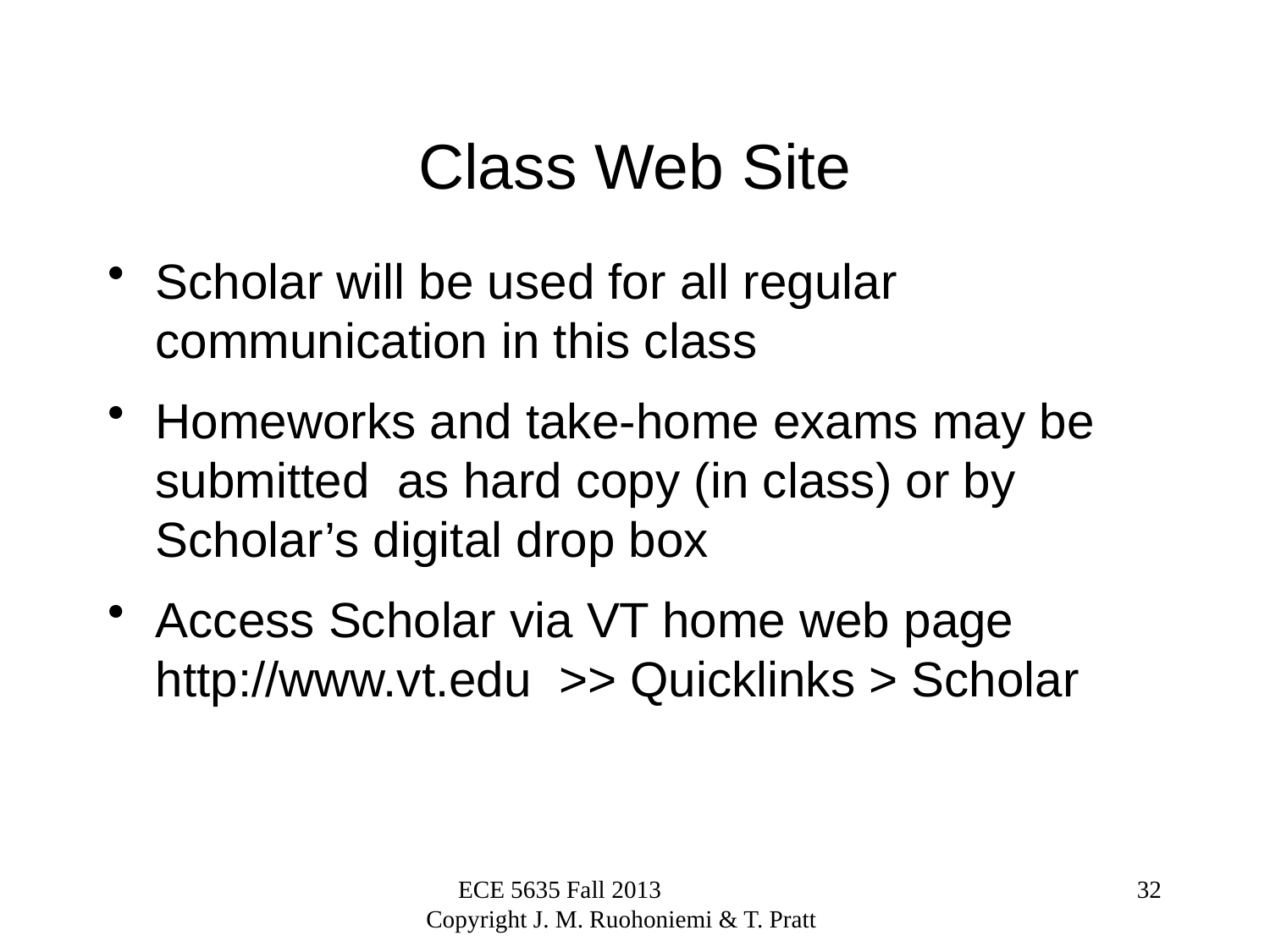

# Class Web Site
Scholar will be used for all regular communication in this class
Homeworks and take-home exams may be submitted  as hard copy (in class) or by Scholar’s digital drop box
Access Scholar via VT home web page http://www.vt.edu  >> Quicklinks > Scholar

ECE 5635 Fall 2013                      Copyright J. M. Ruohoniemi & T. Pratt
32